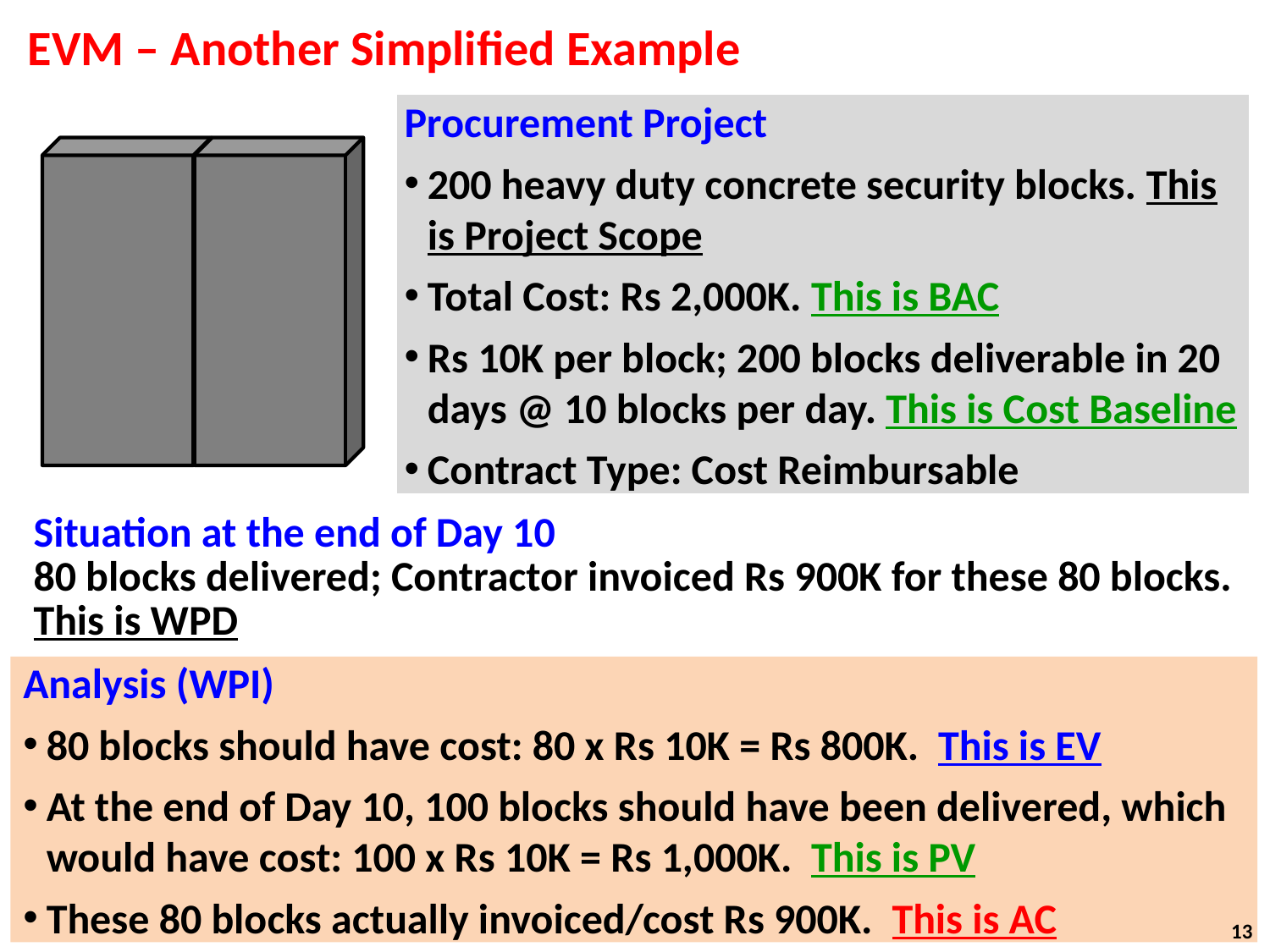

# EVM – Another Simplified Example
Procurement Project
200 heavy duty concrete security blocks. This is Project Scope
Total Cost: Rs 2,000K. This is BAC
Rs 10K per block; 200 blocks deliverable in 20 days @ 10 blocks per day. This is Cost Baseline
Contract Type: Cost Reimbursable

Situation at the end of Day 10
80 blocks delivered; Contractor invoiced Rs 900K for these 80 blocks. This is WPD
Analysis (WPI)
80 blocks should have cost: 80 x Rs 10K = Rs 800K.  This is EV
At the end of Day 10, 100 blocks should have been delivered, which would have cost: 100 x Rs 10K = Rs 1,000K.  This is PV
These 80 blocks actually invoiced/cost Rs 900K.  This is AC
MEhsanSaeed
13